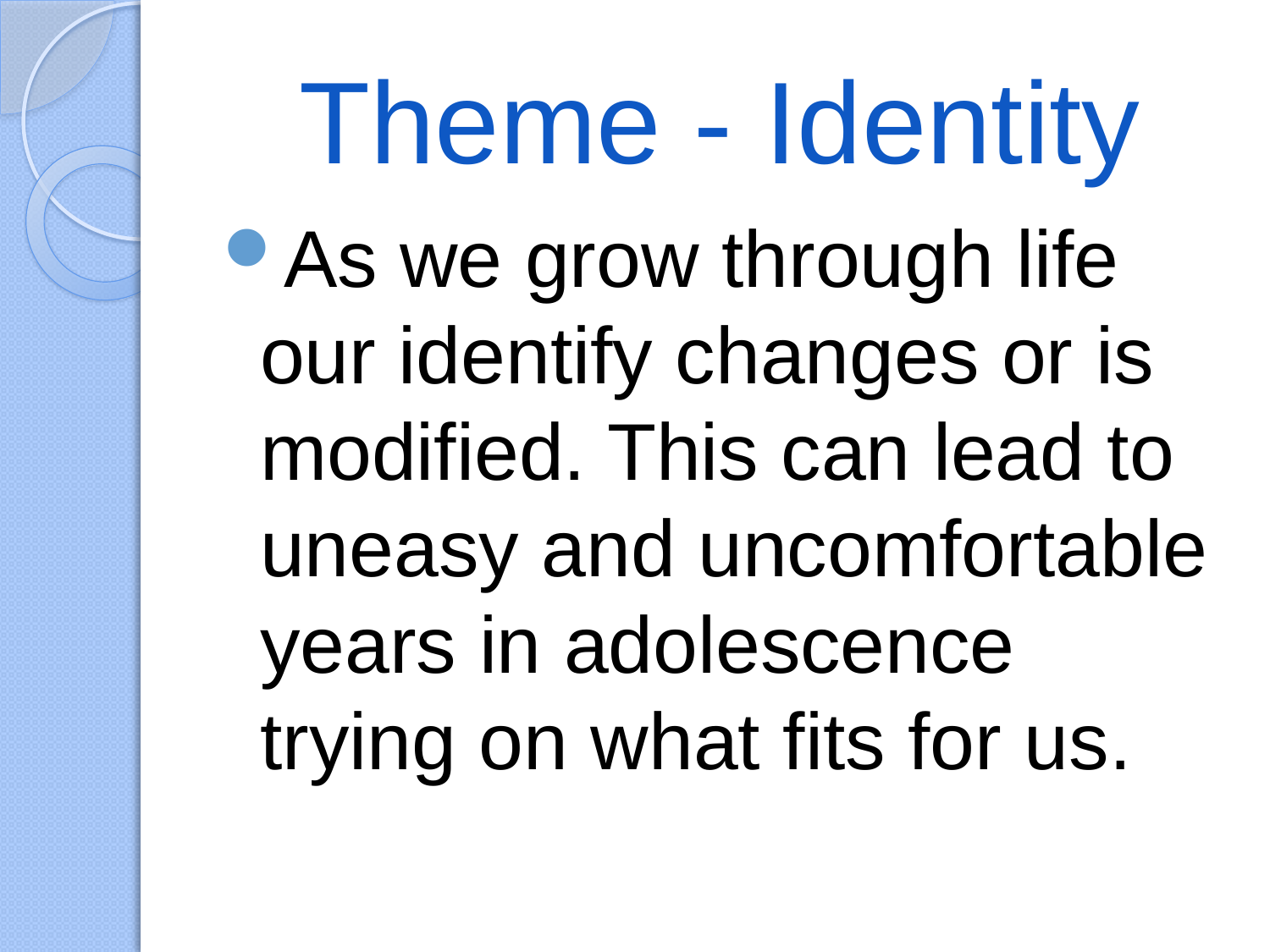

# Theme - Identity
As we grow through life our identify changes or is modified. This can lead to uneasy and uncomfortable years in adolescence trying on what fits for us.